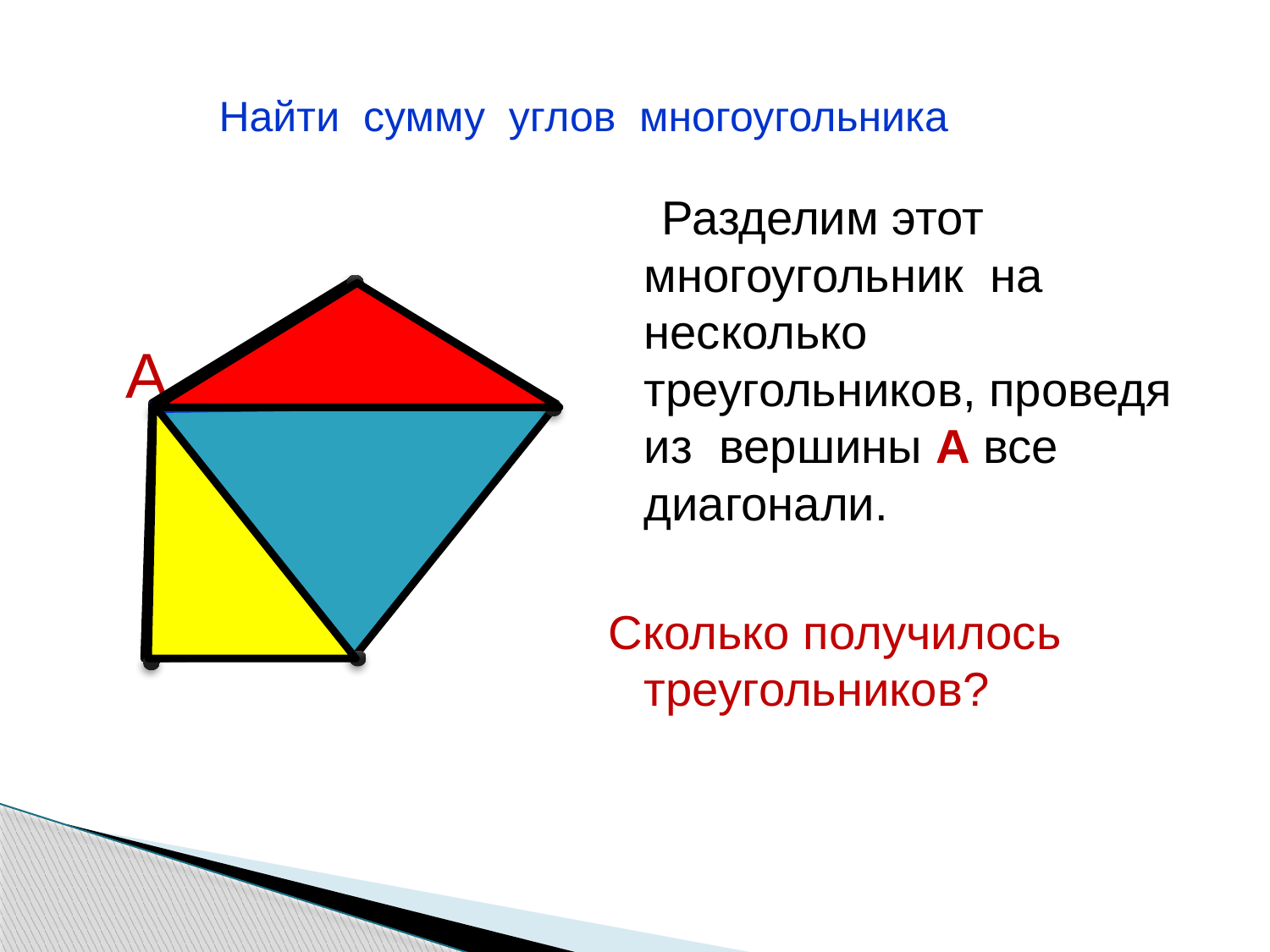

#
Найти  сумму  углов  многоугольника
    Разделим этот многоугольник  на несколько  треугольников, проведя из  вершины А все диагонали.

Сколько получилось треугольников?

А